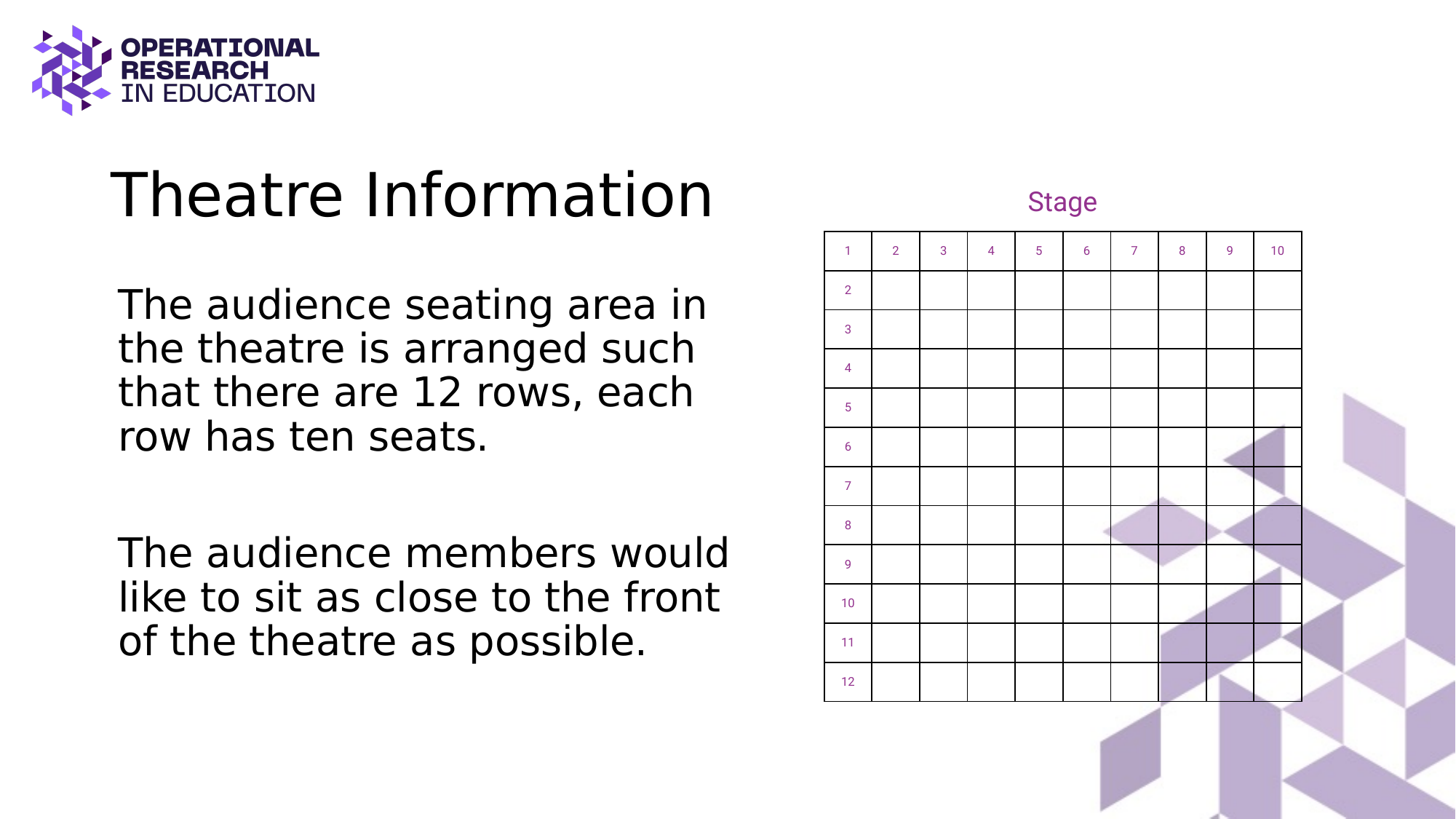

# Theatre Information
| Stage |  |  |  |  |  |  |  |  |  |
| --- | --- | --- | --- | --- | --- | --- | --- | --- | --- |
| 1 | 2 | 3 | 4 | 5 | 6 | 7 | 8 | 9 | 10 |
| 2 |  |  |  |  |  |  |  |  |  |
| 3 |  |  |  |  |  |  |  |  |  |
| 4 |  |  |  |  |  |  |  |  |  |
| 5 |  |  |  |  |  |  |  |  |  |
| 6 |  |  |  |  |  |  |  |  |  |
| 7 |  |  |  |  |  |  |  |  |  |
| 8 |  |  |  |  |  |  |  |  |  |
| 9 |  |  |  |  |  |  |  |  |  |
| 10 |  |  |  |  |  |  |  |  |  |
| 11 |  |  |  |  |  |  |  |  |  |
| 12 |  |  |  |  |  |  |  |  |  |
The audience seating area in the theatre is arranged such that there are 12 rows, each row has ten seats.

The audience members would like to sit as close to the front of the theatre as possible.